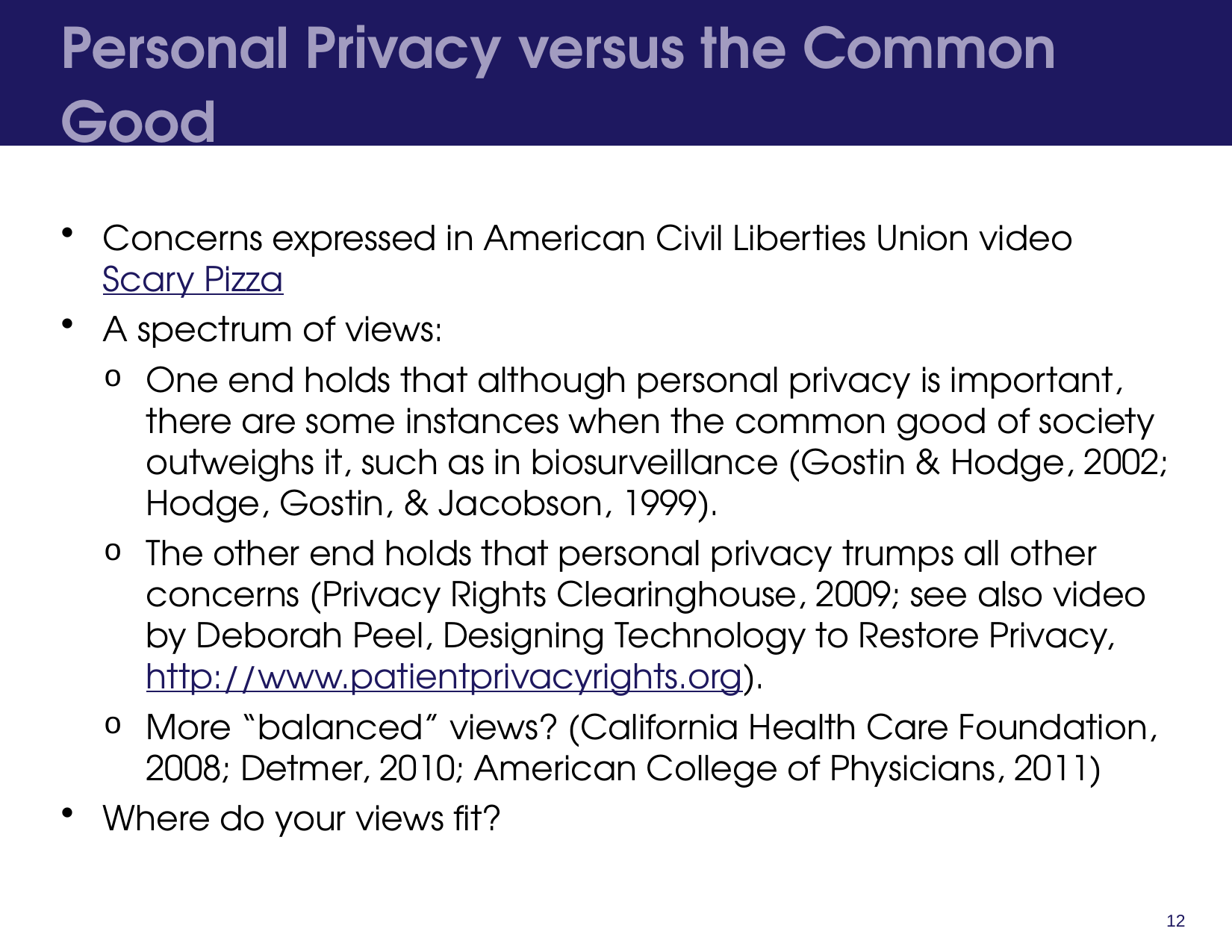

# Personal Privacy versus the Common Good
Concerns expressed in American Civil Liberties Union video Scary Pizza
A spectrum of views:
One end holds that although personal privacy is important, there are some instances when the common good of society outweighs it, such as in biosurveillance (Gostin & Hodge, 2002; Hodge, Gostin, & Jacobson, 1999).
The other end holds that personal privacy trumps all other concerns (Privacy Rights Clearinghouse, 2009; see also video by Deborah Peel, Designing Technology to Restore Privacy, http://www.patientprivacyrights.org).
More “balanced” views? (California Health Care Foundation, 2008; Detmer, 2010; American College of Physicians, 2011)
Where do your views fit?
12